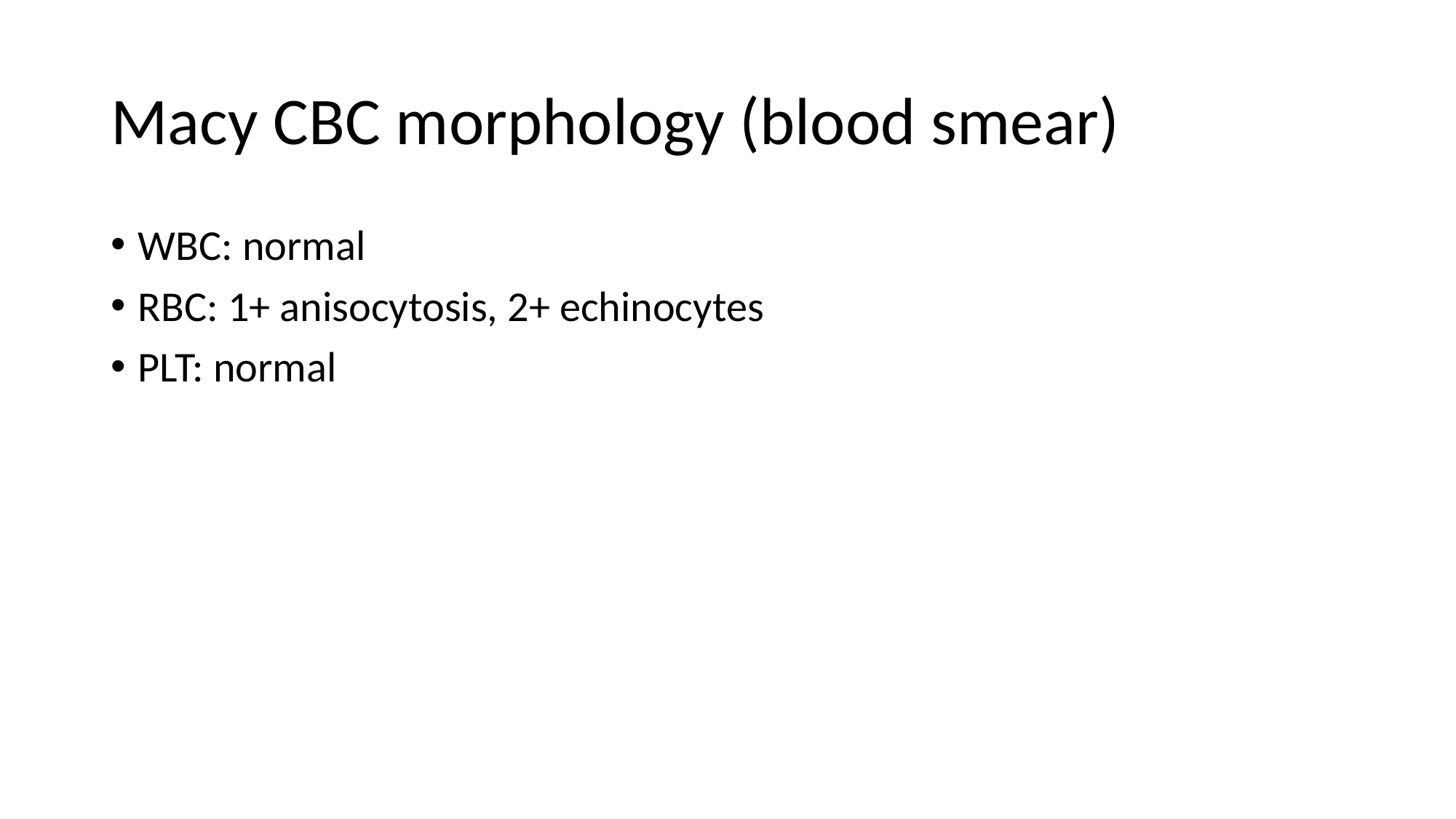

# Macy CBC morphology (blood smear)
WBC: normal
RBC: 1+ anisocytosis, 2+ echinocytes
PLT: normal